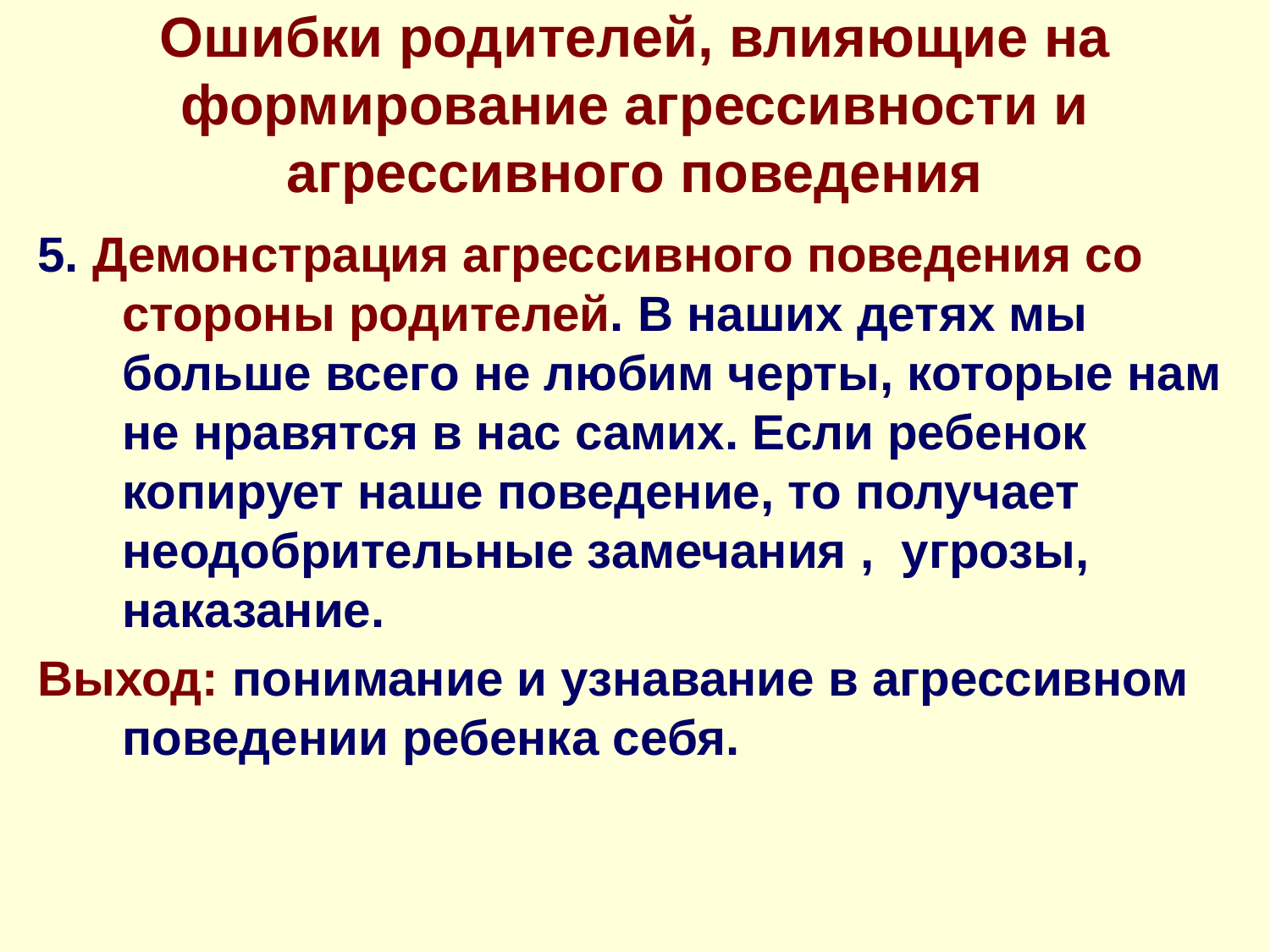

# Ошибки родителей, влияющие на формирование агрессивности и агрессивного поведения
5. Демонстрация агрессивного поведения со стороны родителей. В наших детях мы больше всего не любим черты, которые нам не нравятся в нас самих. Если ребенок копирует наше поведение, то получает неодобрительные замечания ,  угрозы, наказание.
Выход: понимание и узнавание в агрессивном поведении ребенка себя.